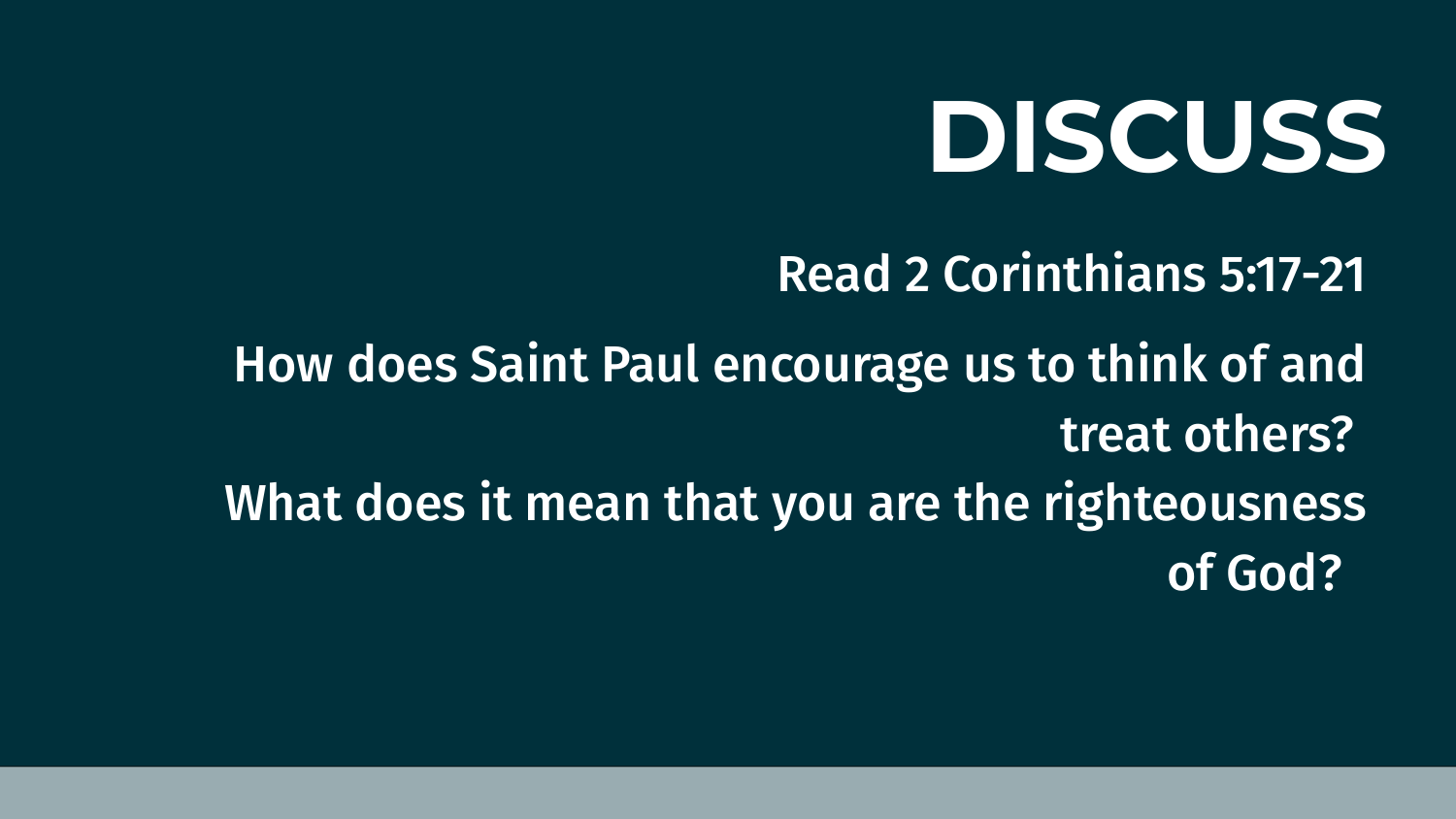

DISCUSS
Read 2 Corinthians 5:17-21
How does Saint Paul encourage us to think of and treat others?
What does it mean that you are the righteousness of God?